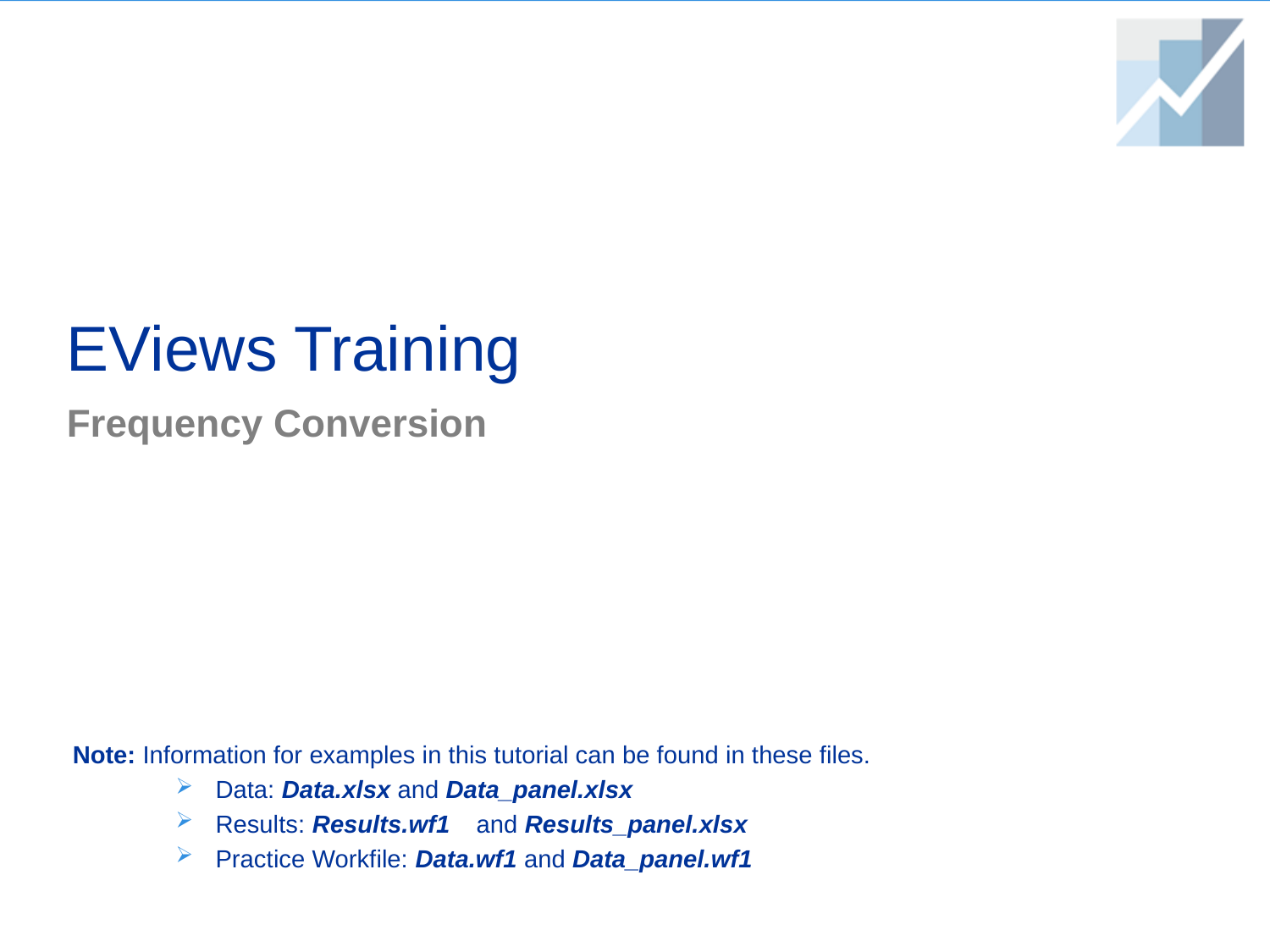

# EViews Training
Frequency Conversion

Note: Information for examples in this tutorial can be found in these files.
Data: Data.xlsx and Data_panel.xlsx
Results: Results.wf1	 and Results_panel.xlsx
Practice Workfile: Data.wf1 and Data_panel.wf1